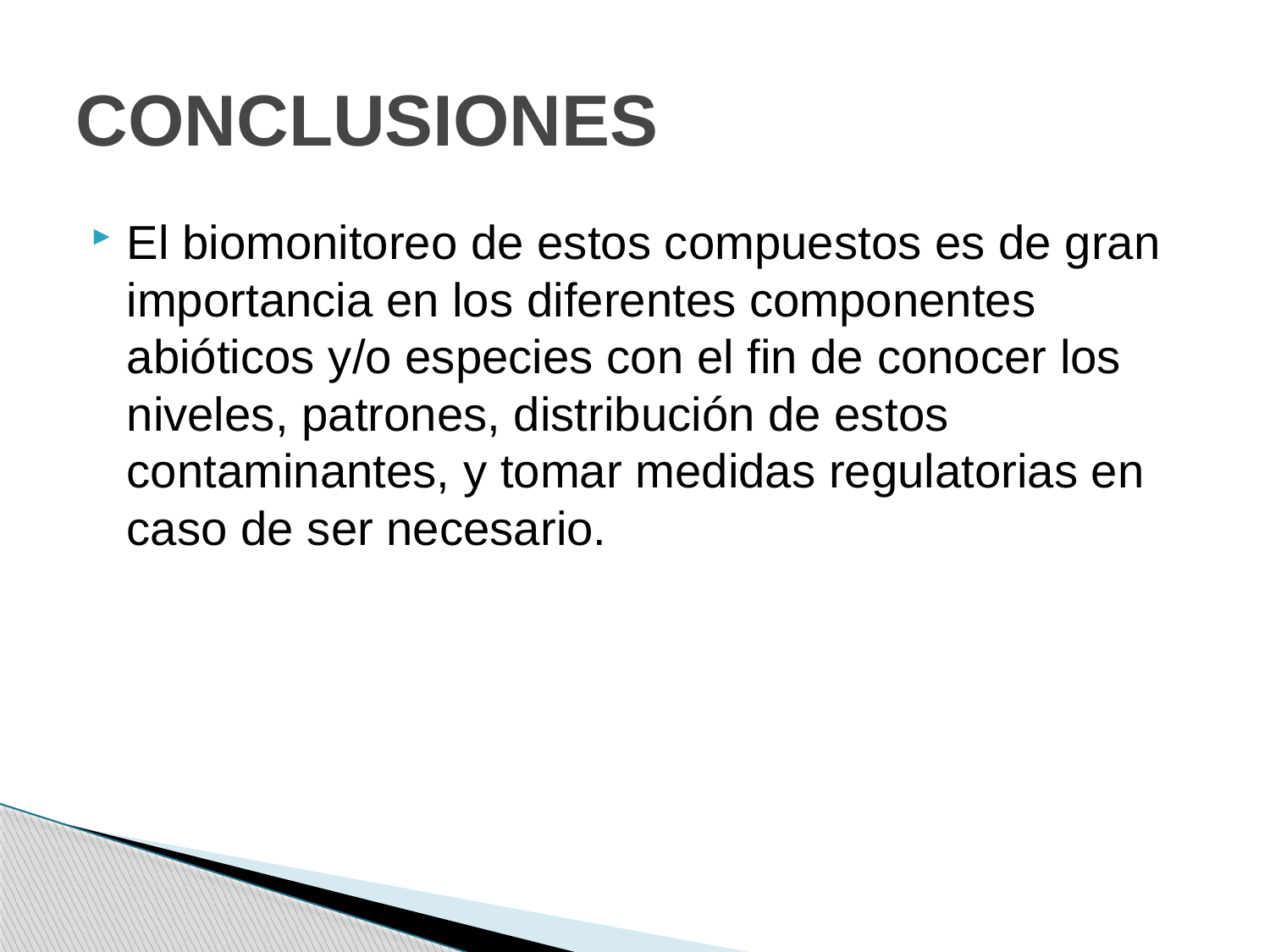

# CONCLUSIONES
El biomonitoreo de estos compuestos es de gran importancia en los diferentes componentes abióticos y/o especies con el fin de conocer los niveles, patrones, distribución de estos contaminantes, y tomar medidas regulatorias en caso de ser necesario.